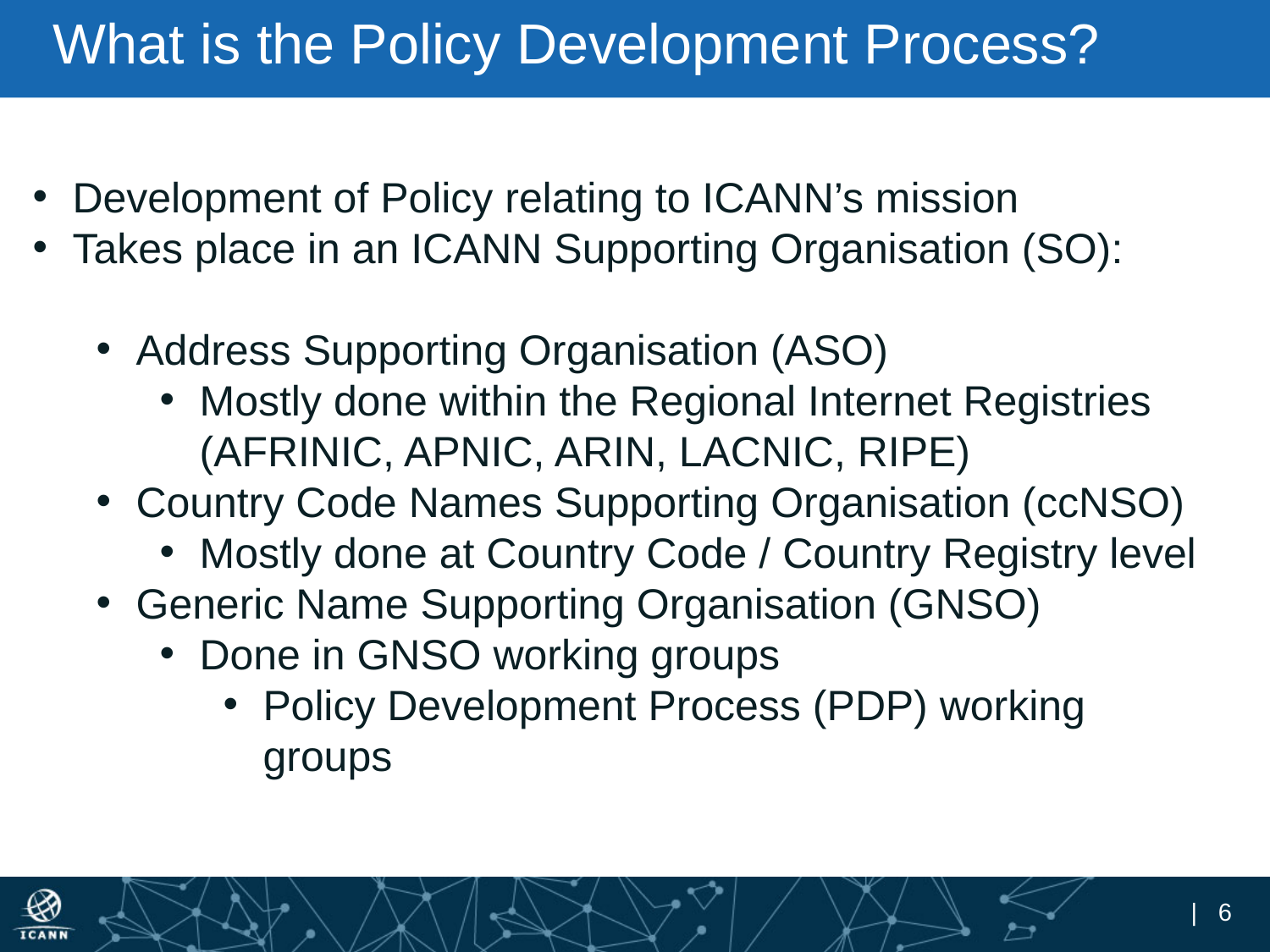

# What is the Policy Development Process?
Development of Policy relating to ICANN’s mission
Takes place in an ICANN Supporting Organisation (SO):

Address Supporting Organisation (ASO)
Mostly done within the Regional Internet Registries (AFRINIC, APNIC, ARIN, LACNIC, RIPE)
Country Code Names Supporting Organisation (ccNSO)
Mostly done at Country Code / Country Registry level
Generic Name Supporting Organisation (GNSO)
Done in GNSO working groups
Policy Development Process (PDP) working groups